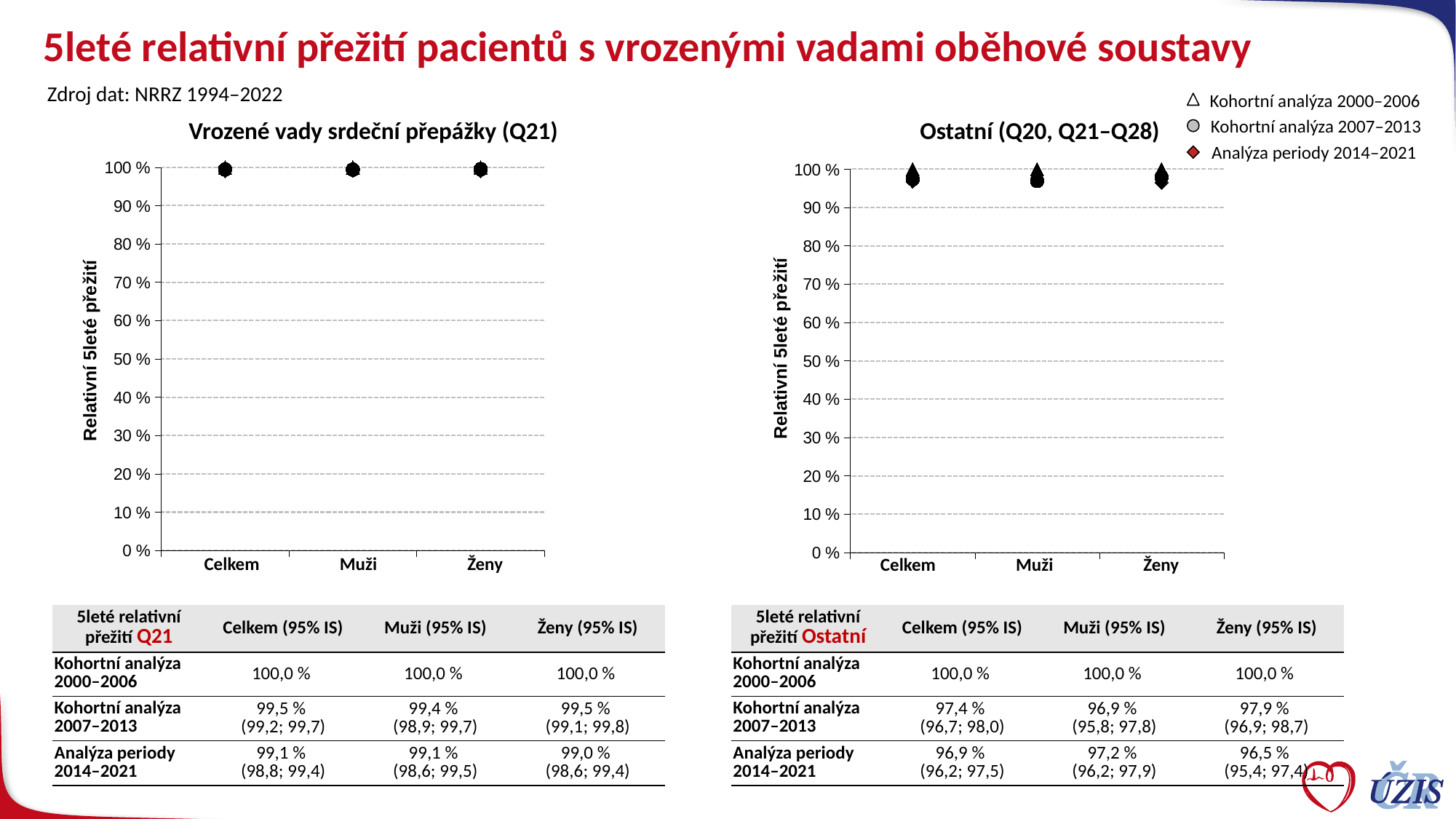

# 5leté relativní přežití pacientů s vrozenými vadami oběhové soustavy
Zdroj dat: NRRZ 1994–2022
Kohortní analýza 2000–2006

Kohortní analýza 2007–2013

Analýza periody 2014–2021

Ostatní (Q20, Q21–Q28)
Vrozené vady srdeční přepážky (Q21)

### Chart

| Category |  |  |  | kohorta 2000–2006 | kohorta 2007–2013 | perioda 2014–2021 |
|---|---|---|---|---|---|---|
| celkem | None | None | None | 1.0 | 0.9945 | 0.9909 |
| muži | None | None | None | 1.0 | 0.994 | 0.9914 |
| ženy | None | None | None | 1.0 | 0.995 | 0.9904 |

### Chart

| Category |  |  |  | kohorta 2000–2006 | kohorta 2007–2013 | perioda 2014–2021 |
|---|---|---|---|---|---|---|
| celkem | None | None | None | 1.0 | 0.9742 | 0.9688 |
| muži | None | None | None | 1.0 | 0.9693 | 0.9718 |
| ženy | None | None | None | 1.0 | 0.9794 | 0.9654 |
Relativní 5leté přežití
Relativní 5leté přežití
| Celkem | Muži | Ženy |
| --- | --- | --- |
| Celkem | Muži | Ženy |
| --- | --- | --- |
| 5leté relativní přežití Q21 | Celkem (95% IS) | Muži (95% IS) | Ženy (95% IS) |
| --- | --- | --- | --- |
| Kohortní analýza 2000–2006 | 100,0 % | 100,0 % | 100,0 % |
| Kohortní analýza 2007–2013 | 99,5 % (99,2; 99,7) | 99,4 % (98,9; 99,7) | 99,5 % (99,1; 99,8) |
| Analýza periody 2014–2021 | 99,1 % (98,8; 99,4) | 99,1 % (98,6; 99,5) | 99,0 % (98,6; 99,4) |
| 5leté relativní přežití Ostatní | Celkem (95% IS) | Muži (95% IS) | Ženy (95% IS) |
| --- | --- | --- | --- |
| Kohortní analýza 2000–2006 | 100,0 % | 100,0 % | 100,0 % |
| Kohortní analýza 2007–2013 | 97,4 % (96,7; 98,0) | 96,9 % (95,8; 97,8) | 97,9 % (96,9; 98,7) |
| Analýza periody 2014–2021 | 96,9 % (96,2; 97,5) | 97,2 % (96,2; 97,9) | 96,5 % (95,4; 97,4) |